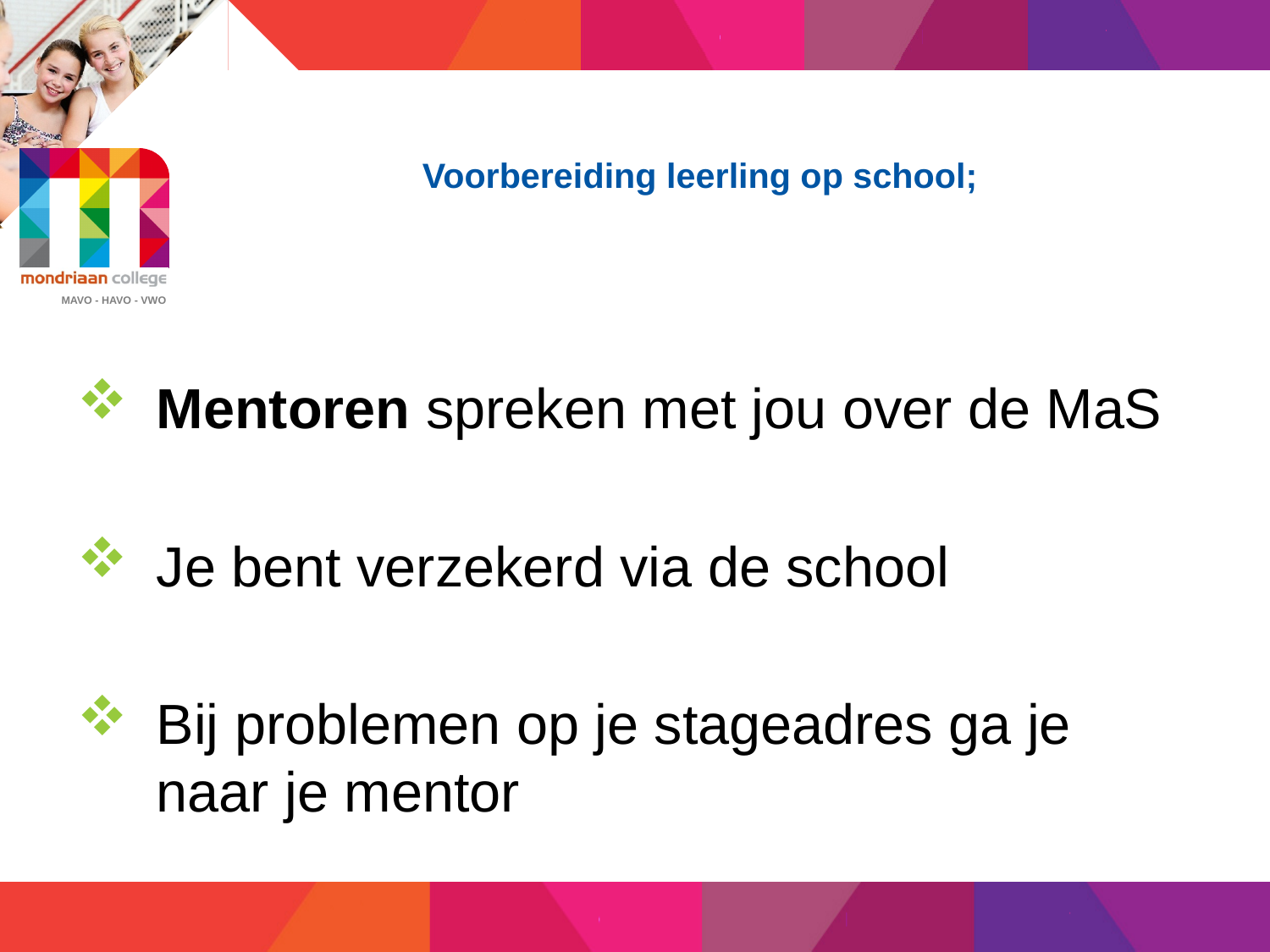

# Voorbereiding leerling op school;
Mentoren spreken met jou over de MaS

Je bent verzekerd via de school

Bij problemen op je stageadres ga je naar je mentor